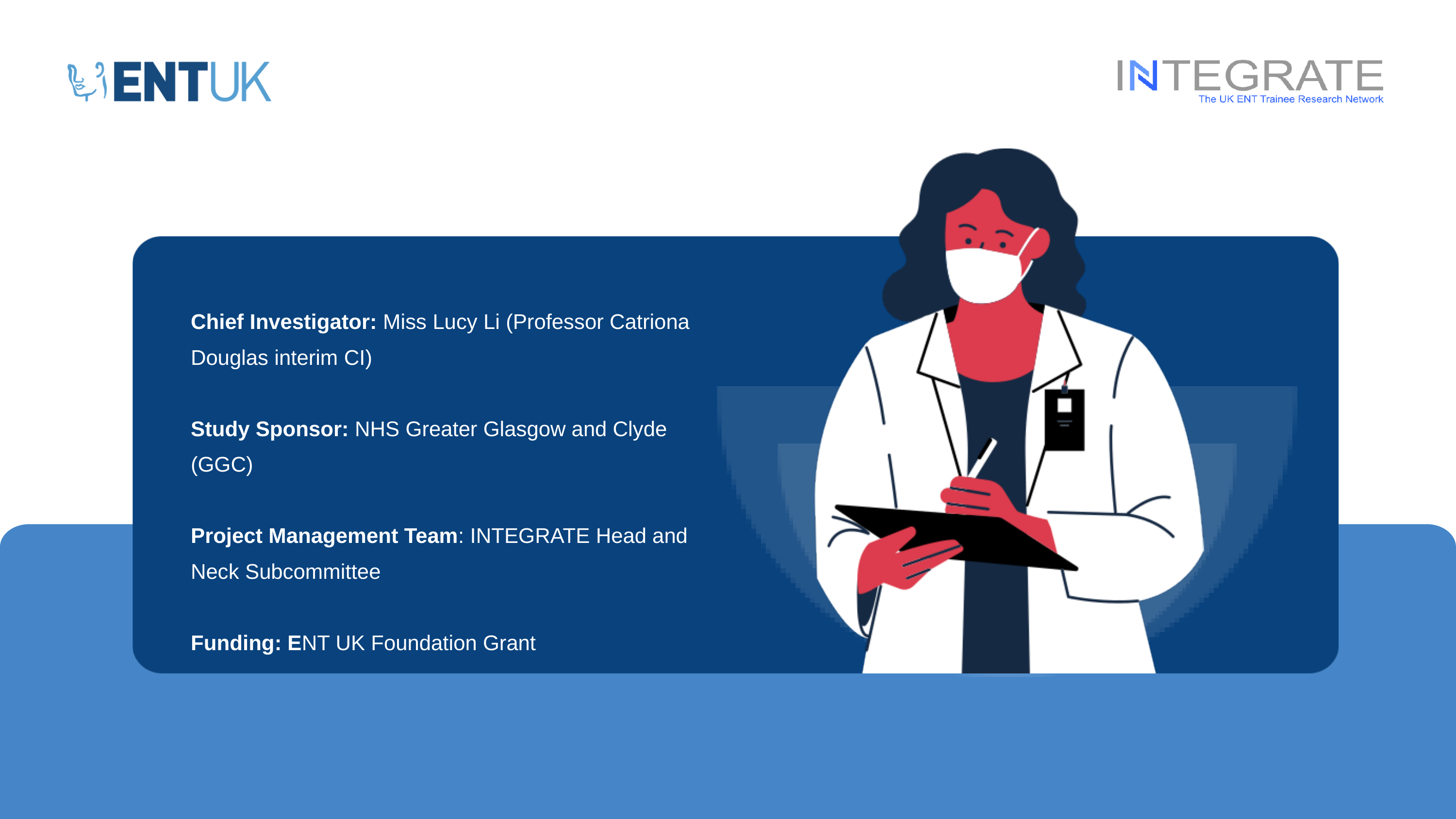

Chief Investigator: Miss Lucy Li (Professor Catriona Douglas interim CI)

Study Sponsor: NHS Greater Glasgow and Clyde (GGC)

Project Management Team: INTEGRATE Head and Neck Subcommittee

Funding: ENT UK Foundation Grant